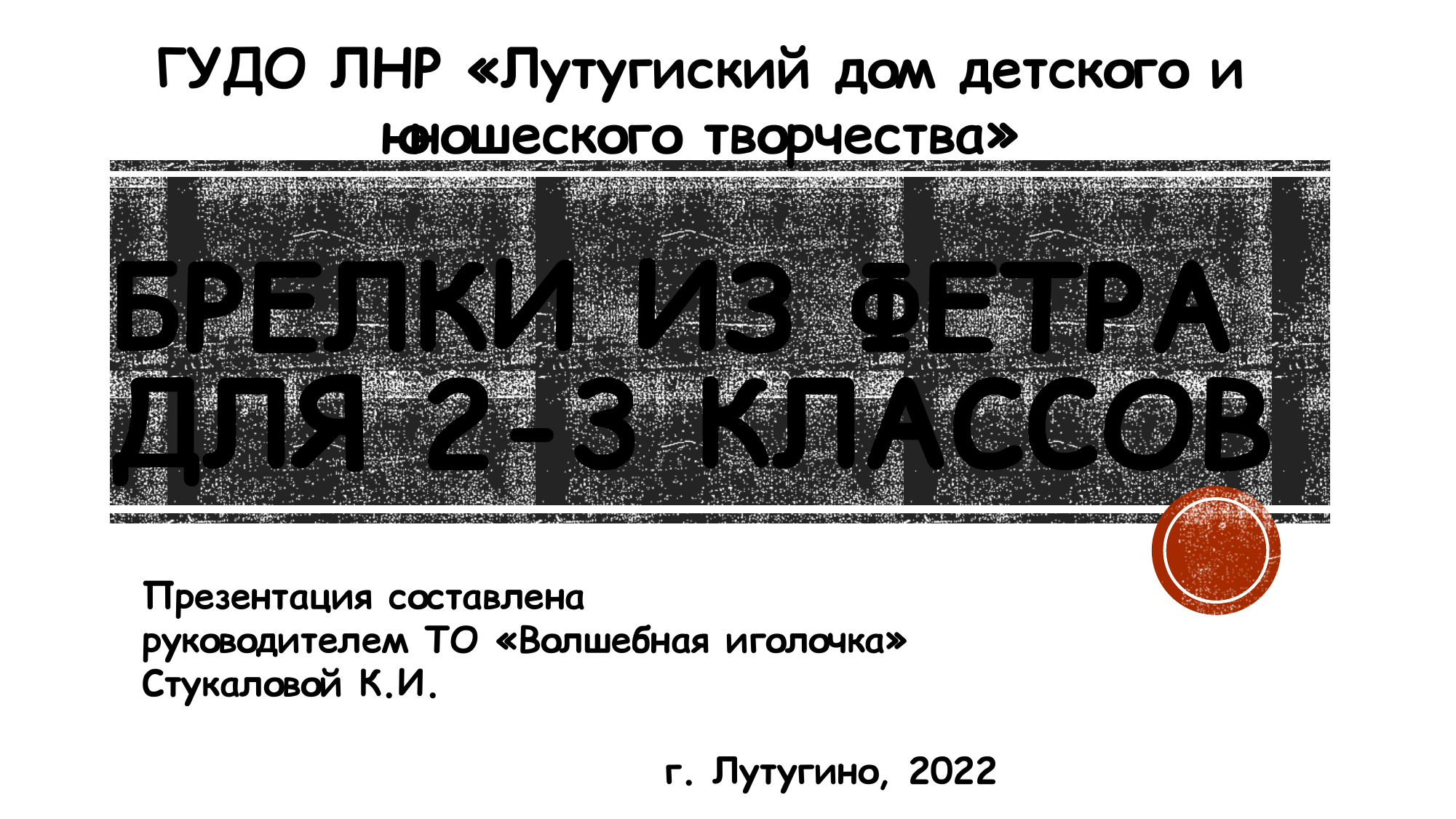

ГУДО ЛНР «Лутугиский дом детского и юношеского творчества»
# Брелки из фетра для 2-3 классов
Презентация составлена
руководителем ТО «Волшебная иголочка»
Стукаловой К.И.

                                 г. Лутугино, 2022